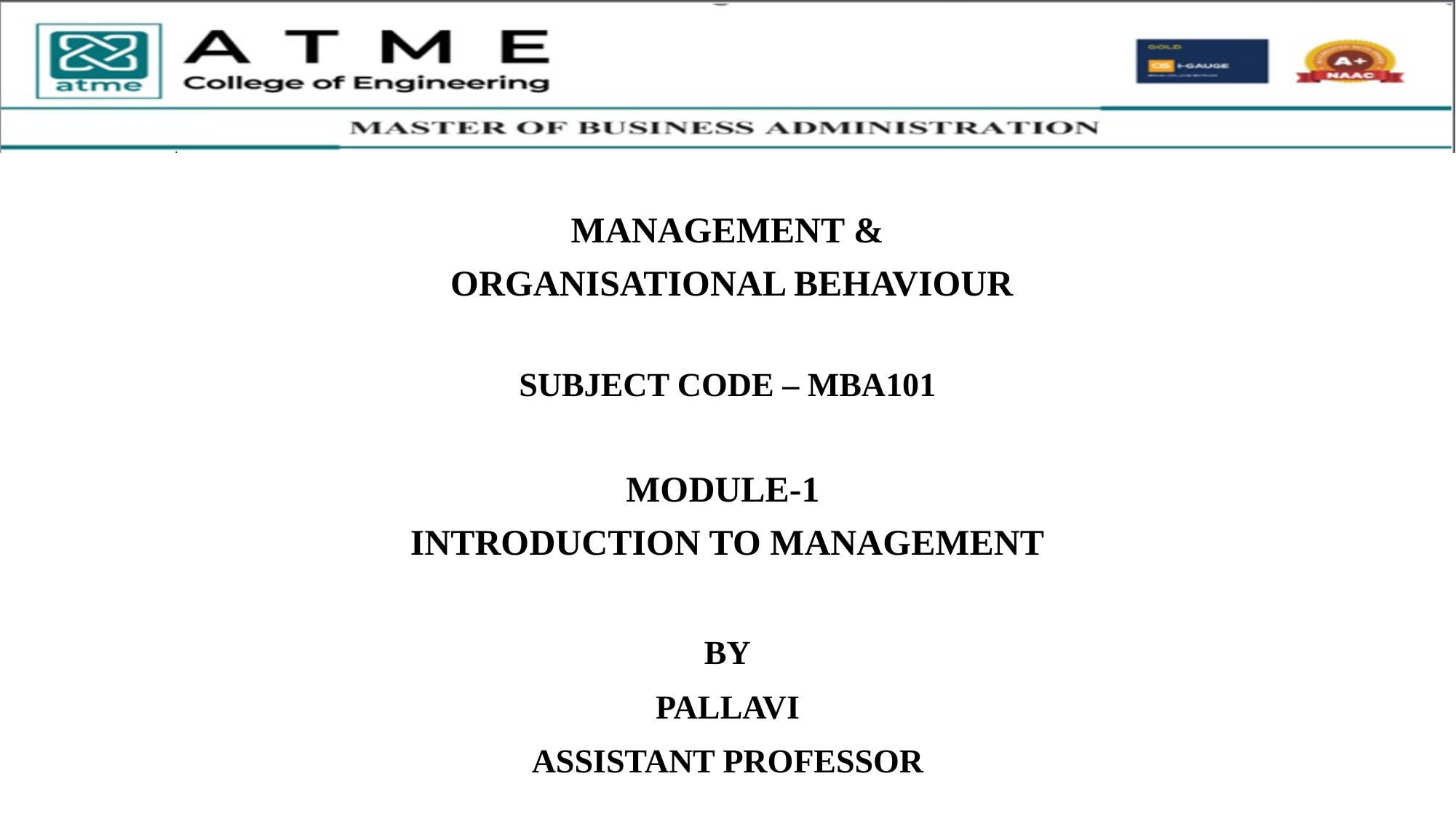

MANAGEMENT &
 ORGANISATIONAL BEHAVIOUR

SUBJECT CODE – MBA101

MODULE-1
INTRODUCTION TO MANAGEMENT

BY
PALLAVI
ASSISTANT PROFESSOR